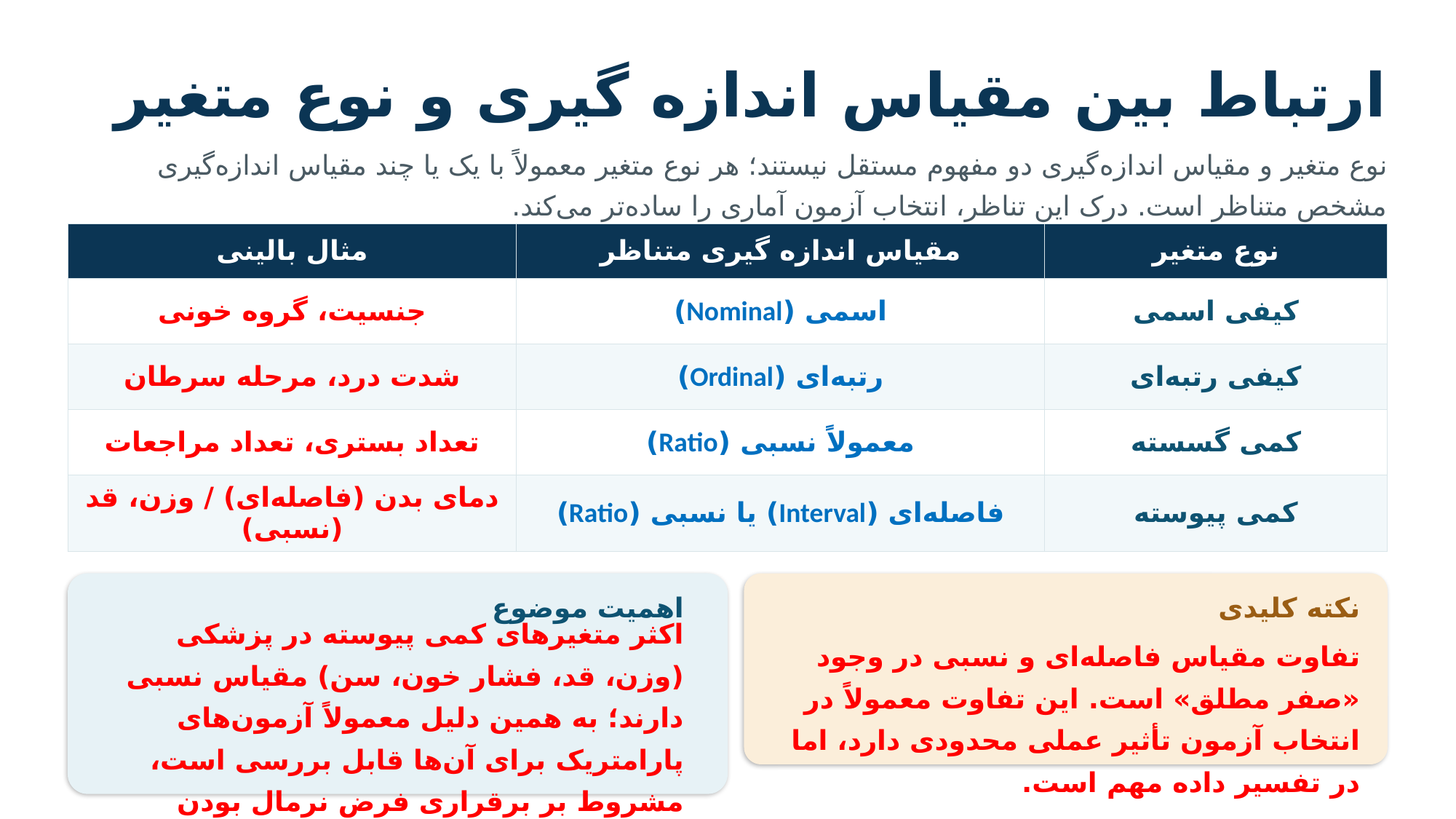

ارتباط بین مقیاس اندازه گیری و نوع متغیر
نوع متغیر و مقیاس اندازه‌گیری دو مفهوم مستقل نیستند؛ هر نوع متغیر معمولاً با یک یا چند مقیاس اندازه‌گیری مشخص متناظر است. درک این تناظر، انتخاب آزمون آماری را ساده‌تر می‌کند.
| مثال بالینی | مقیاس اندازه گیری متناظر | نوع متغیر |
| --- | --- | --- |
| جنسیت، گروه خونی | اسمی (Nominal) | کیفی اسمی |
| شدت درد، مرحله سرطان | رتبه‌ای (Ordinal) | کیفی رتبه‌ای |
| تعداد بستری، تعداد مراجعات | معمولاً نسبی (Ratio) | کمی گسسته |
| دمای بدن (فاصله‌ای) / وزن، قد (نسبی) | فاصله‌ای (Interval) یا نسبی (Ratio) | کمی پیوسته |

اهمیت موضوع
نکته کلیدی
اکثر متغیرهای کمی پیوسته در پزشکی (وزن، قد، فشار خون، سن) مقیاس نسبی دارند؛ به همین دلیل معمولاً آزمون‌های پارامتریک برای آن‌ها قابل بررسی است، مشروط بر برقراری فرض نرمال بودن توزیع.
تفاوت مقیاس فاصله‌ای و نسبی در وجود «صفر مطلق» است. این تفاوت معمولاً در انتخاب آزمون تأثیر عملی محدودی دارد، اما در تفسیر داده مهم است.